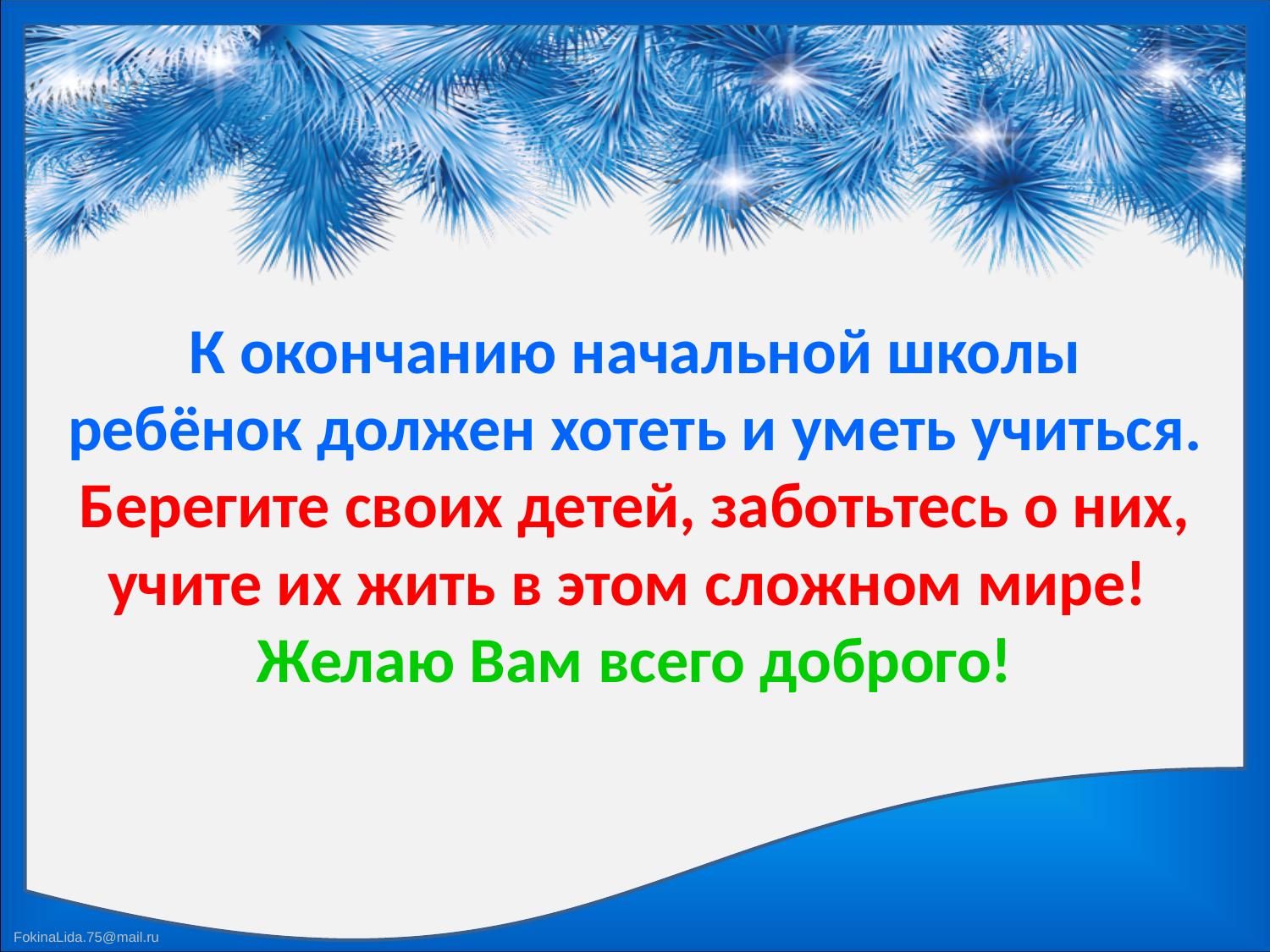

# К окончанию начальной школы ребёнок должен хотеть и уметь учиться. Берегите своих детей, заботьтесь о них, учите их жить в этом сложном мире! Желаю Вам всего доброго!